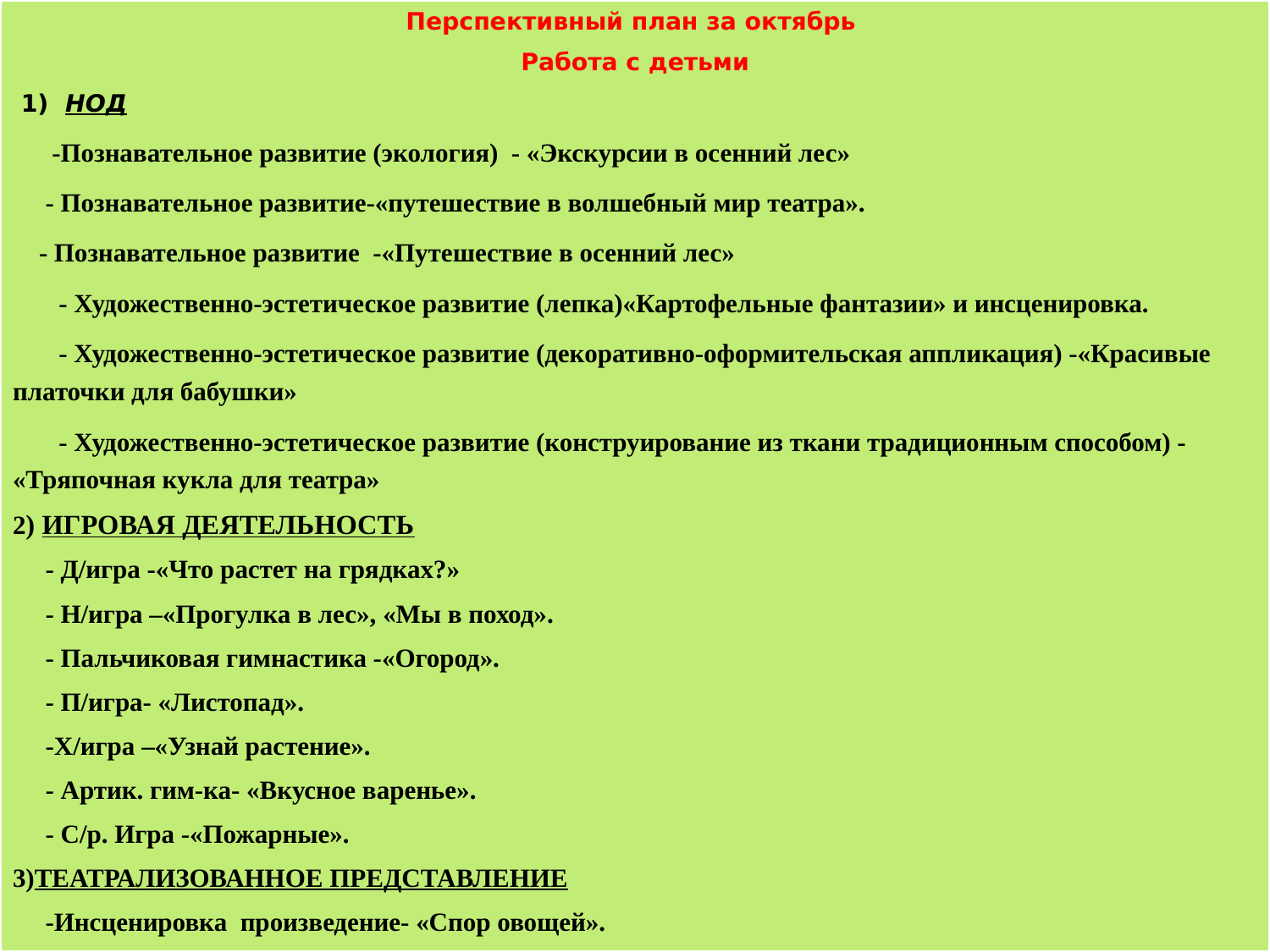

Перспективный план за октябрь
Работа с детьми
 1)  НОД
      -Познавательное развитие (экология)  - «Экскурсии в осенний лес»
     - Познавательное развитие-«путешествие в волшебный мир театра».
    - Познавательное развитие  -«Путешествие в осенний лес»
       - Художественно-эстетическое развитие (лепка)«Картофельные фантазии» и инсценировка.
       - Художественно-эстетическое развитие (декоративно-оформительская аппликация) -«Красивые платочки для бабушки»
       - Художественно-эстетическое развитие (конструирование из ткани традиционным способом) - «Тряпочная кукла для театра»
2) ИГРОВАЯ ДЕЯТЕЛЬНОСТЬ
     - Д/игра -«Что растет на грядках?»
     - Н/игра –«Прогулка в лес», «Мы в поход».
     - Пальчиковая гимнастика -«Огород».
     - П/игра- «Листопад».
     -Х/игра –«Узнай растение».
     - Артик. гим-ка- «Вкусное варенье».
     - С/р. Игра -«Пожарные».
3)ТЕАТРАЛИЗОВАННОЕ ПРЕДСТАВЛЕНИЕ
     -Инсценировка  произведение- «Спор овощей».